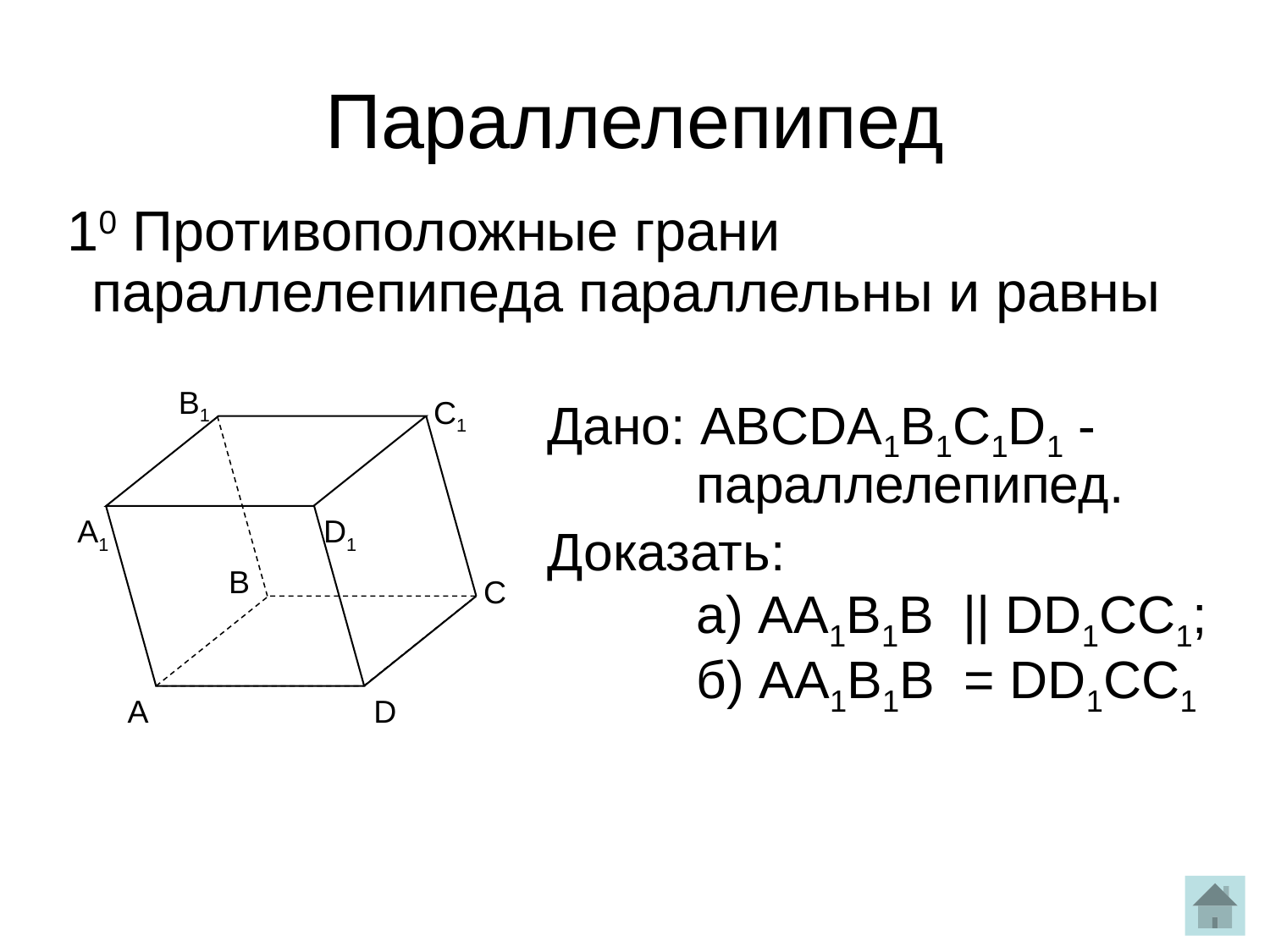

Параллелепипед
10 Противоположные грани параллелепипеда параллельны и равны
B1
С1

А1
D1

B
С

А
D

Дано: ABCDA1B1C1D1 - параллелепипед.
Доказать:
а) AA1B1B  || DD1CC1;
б) AA1B1B  = DD1CC1